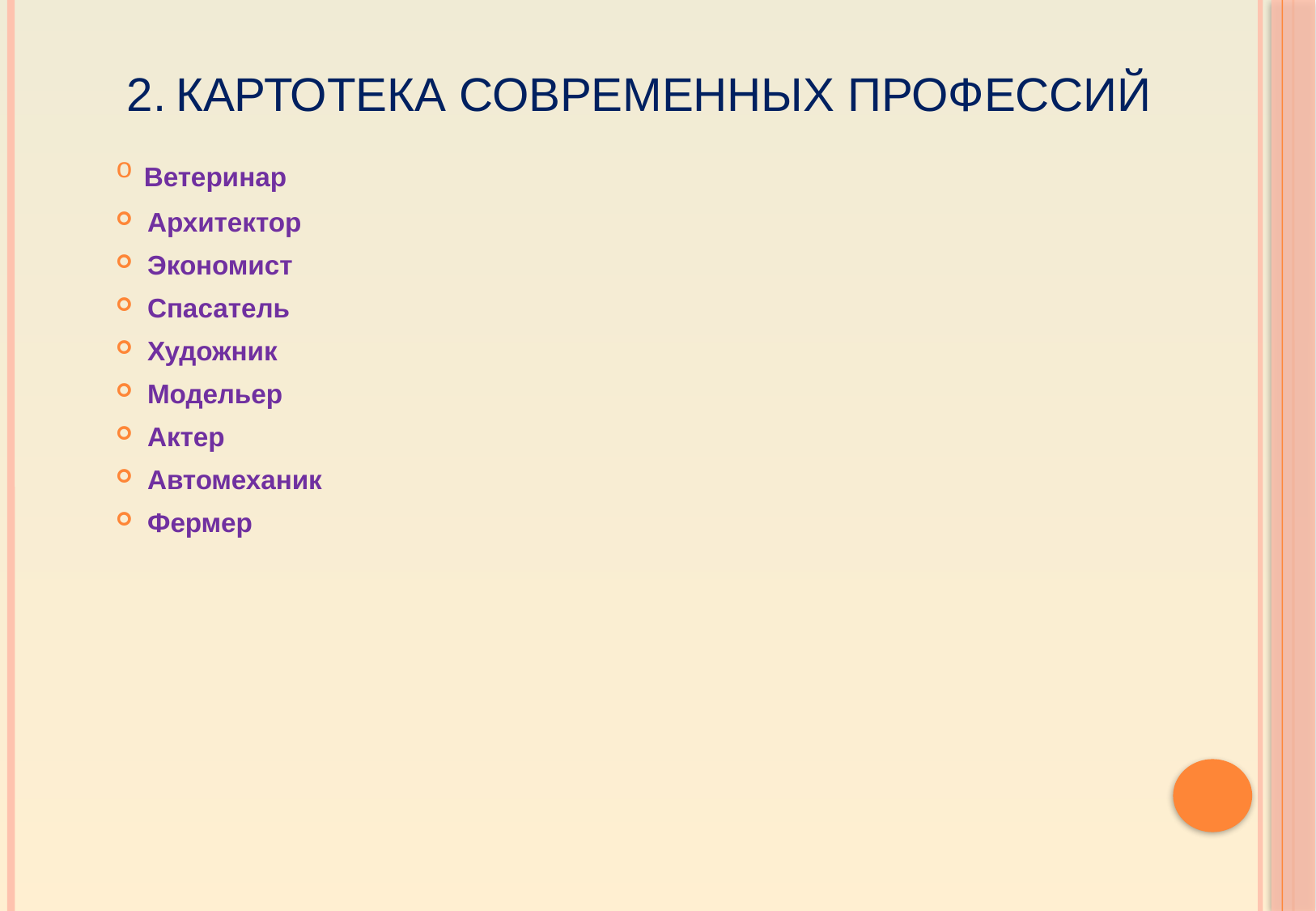

# 2. Картотека современных профессий
 Ветеринар
  Архитектор
  Экономист
  Спасатель
  Художник
  Модельер
  Актер
  Автомеханик
  Фермер